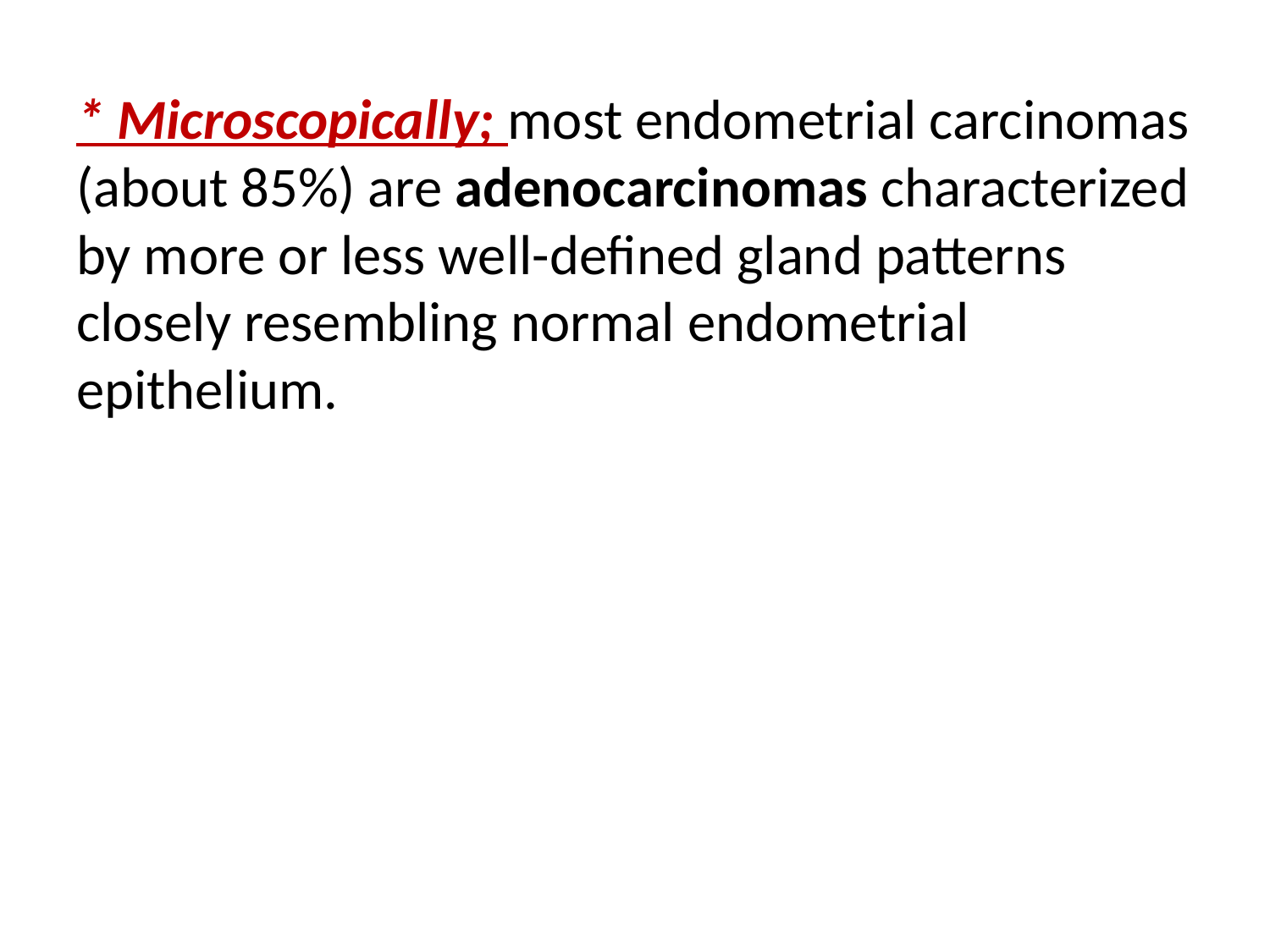

* Microscopically; most endometrial carcinomas (about 85%) are adenocarcinomas characterized by more or less well-defined gland patterns closely resembling normal endometrial epithelium.